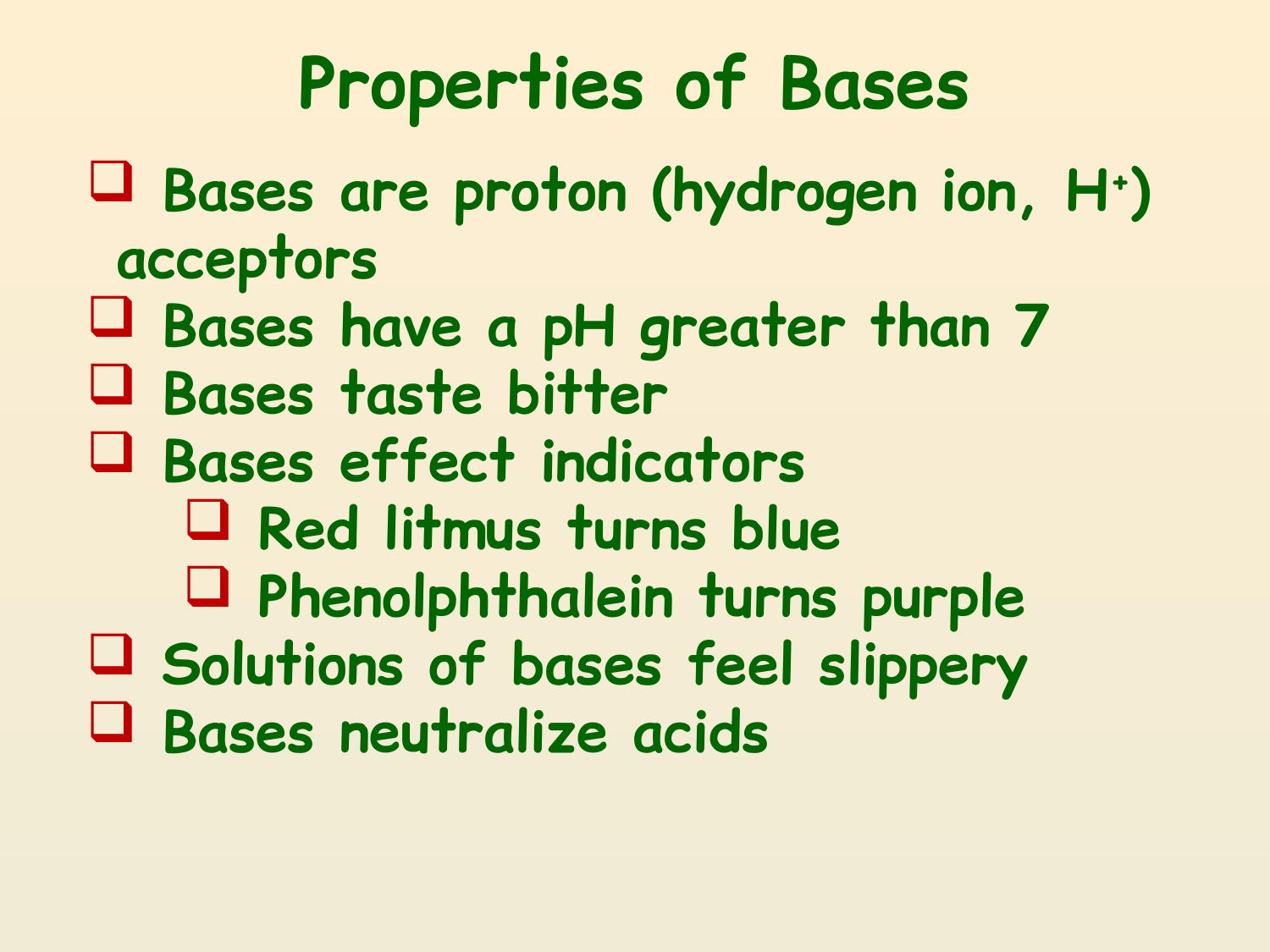

# Properties of Bases
 Bases are proton (hydrogen ion, H+) acceptors
 Bases have a pH greater than 7
 Bases taste bitter
 Bases effect indicators
 Red litmus turns blue
 Phenolphthalein turns purple
 Solutions of bases feel slippery
 Bases neutralize acids